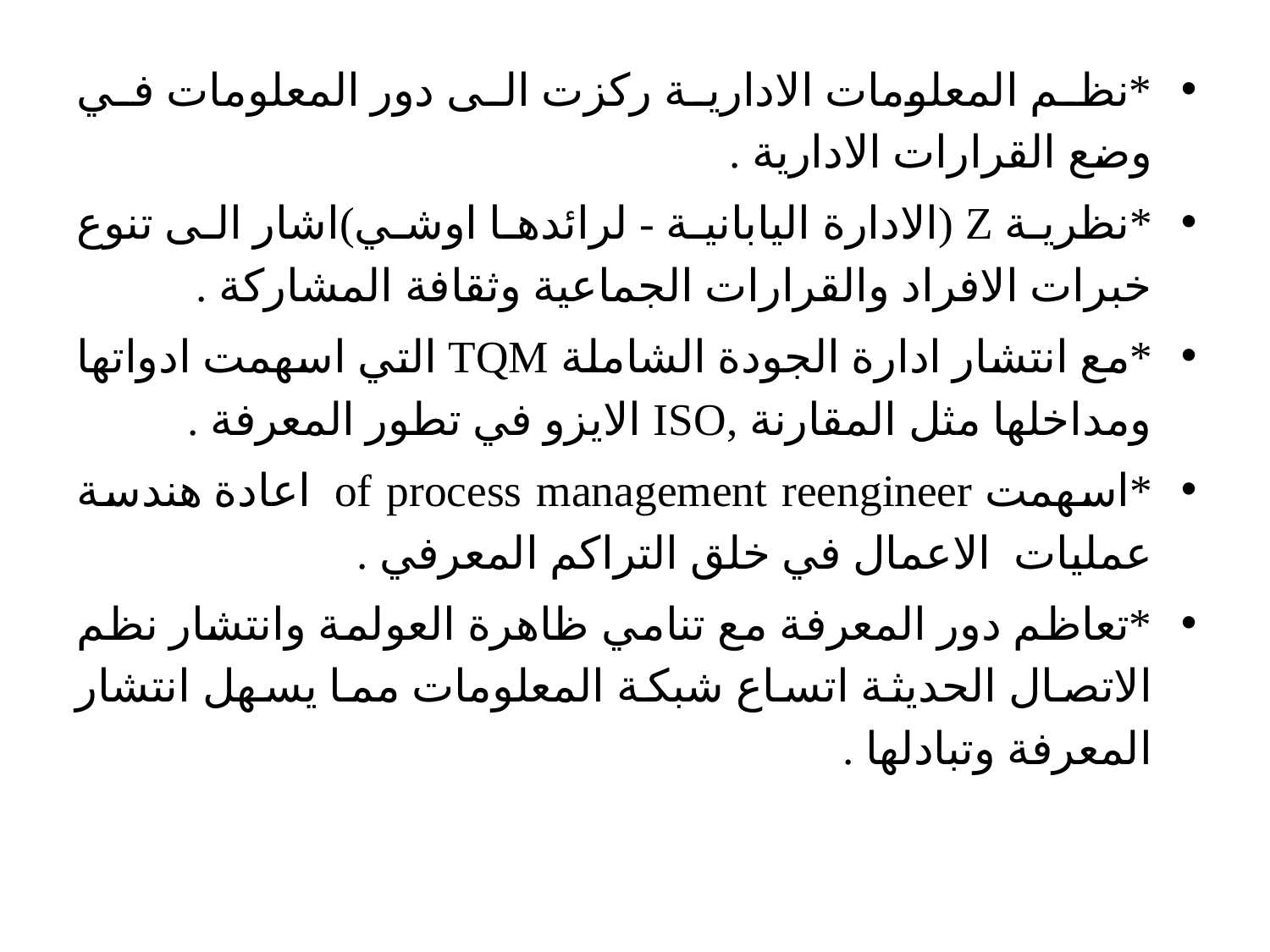

*نظم المعلومات الادارية ركزت الى دور المعلومات في وضع القرارات الادارية .
*نظرية Z (الادارة اليابانية - لرائدها اوشي)اشار الى تنوع خبرات الافراد والقرارات الجماعية وثقافة المشاركة .
*مع انتشار ادارة الجودة الشاملة TQM التي اسهمت ادواتها ومداخلها مثل المقارنة ,ISO الايزو في تطور المعرفة .
*اسهمت of process management reengineer  اعادة هندسة عمليات  الاعمال في خلق التراكم المعرفي .
*تعاظم دور المعرفة مع تنامي ظاهرة العولمة وانتشار نظم الاتصال الحديثة اتساع شبكة المعلومات مما يسهل انتشار المعرفة وتبادلها .